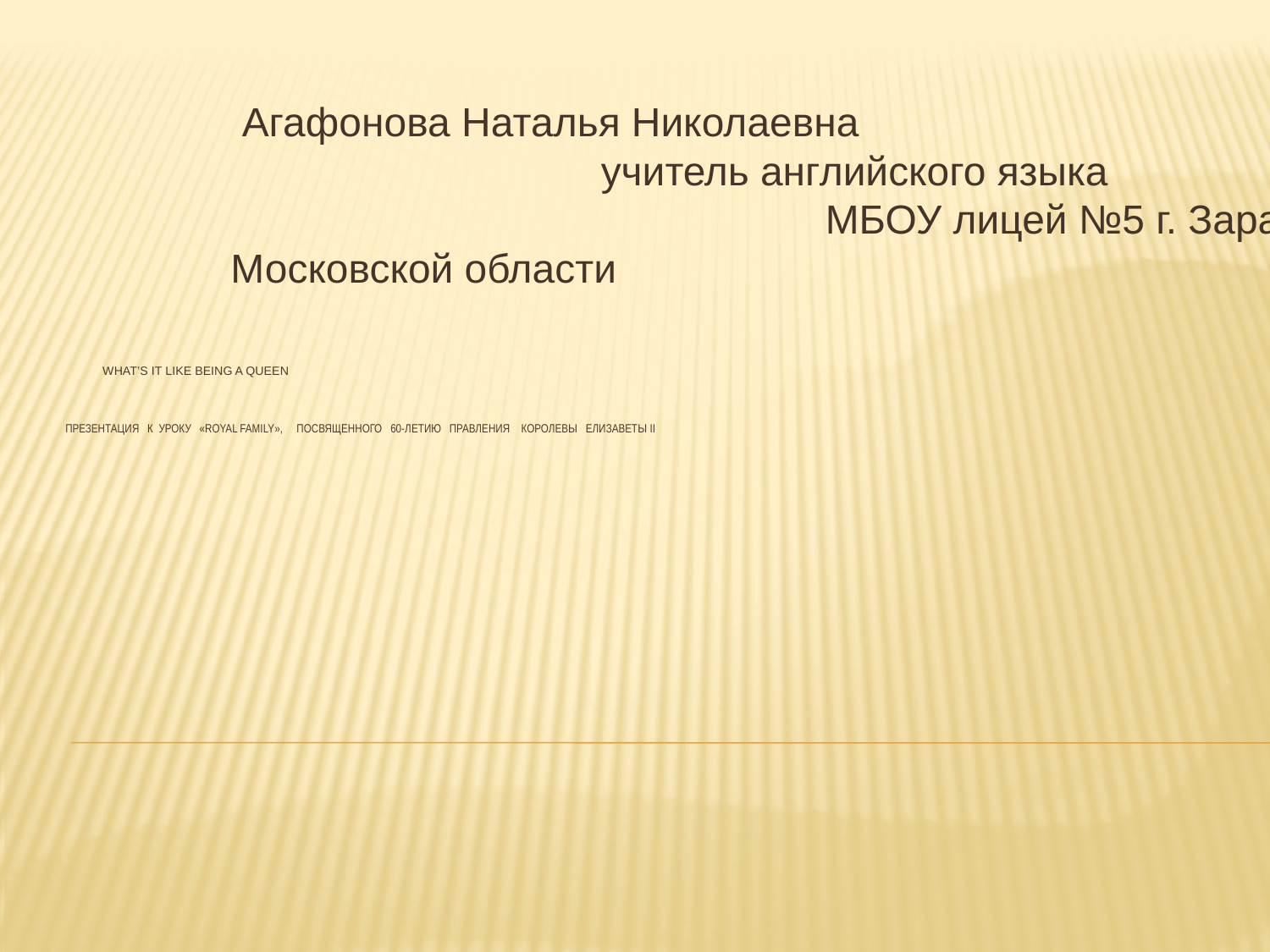

Агафонова Наталья Николаевна                                                                                учитель английского языка                                                                              МБОУ лицей №5 г. Зарайск Московской области
# WHAT’S IT LIKE BEING A QUEEN Презентация   к  уроку   «Royal Family»,     посвященного   60-летию   правления    королевы   Елизаветы II